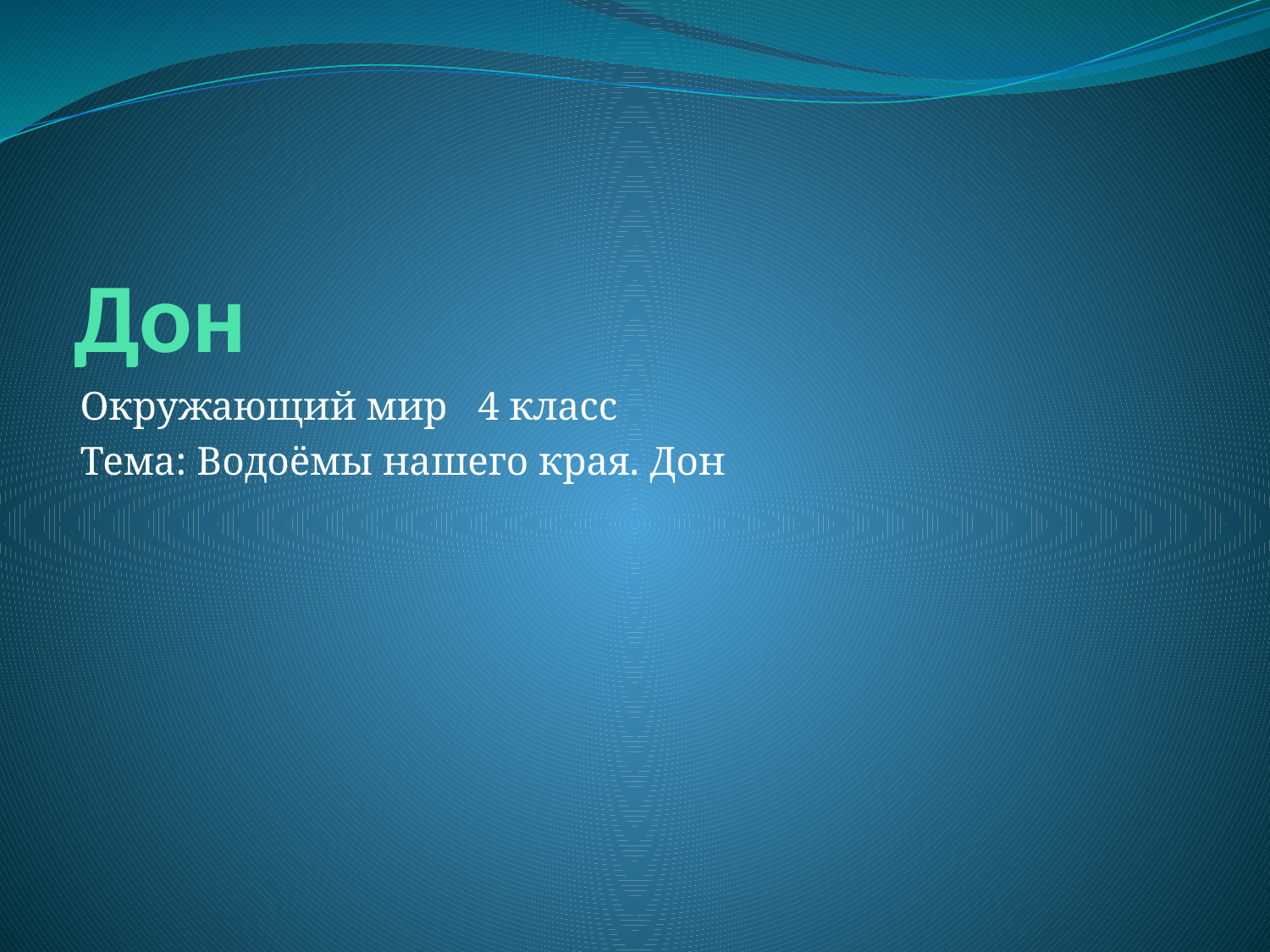

# Дон
Окружающий мир   4 класс
Тема: Водоёмы нашего края. Дон